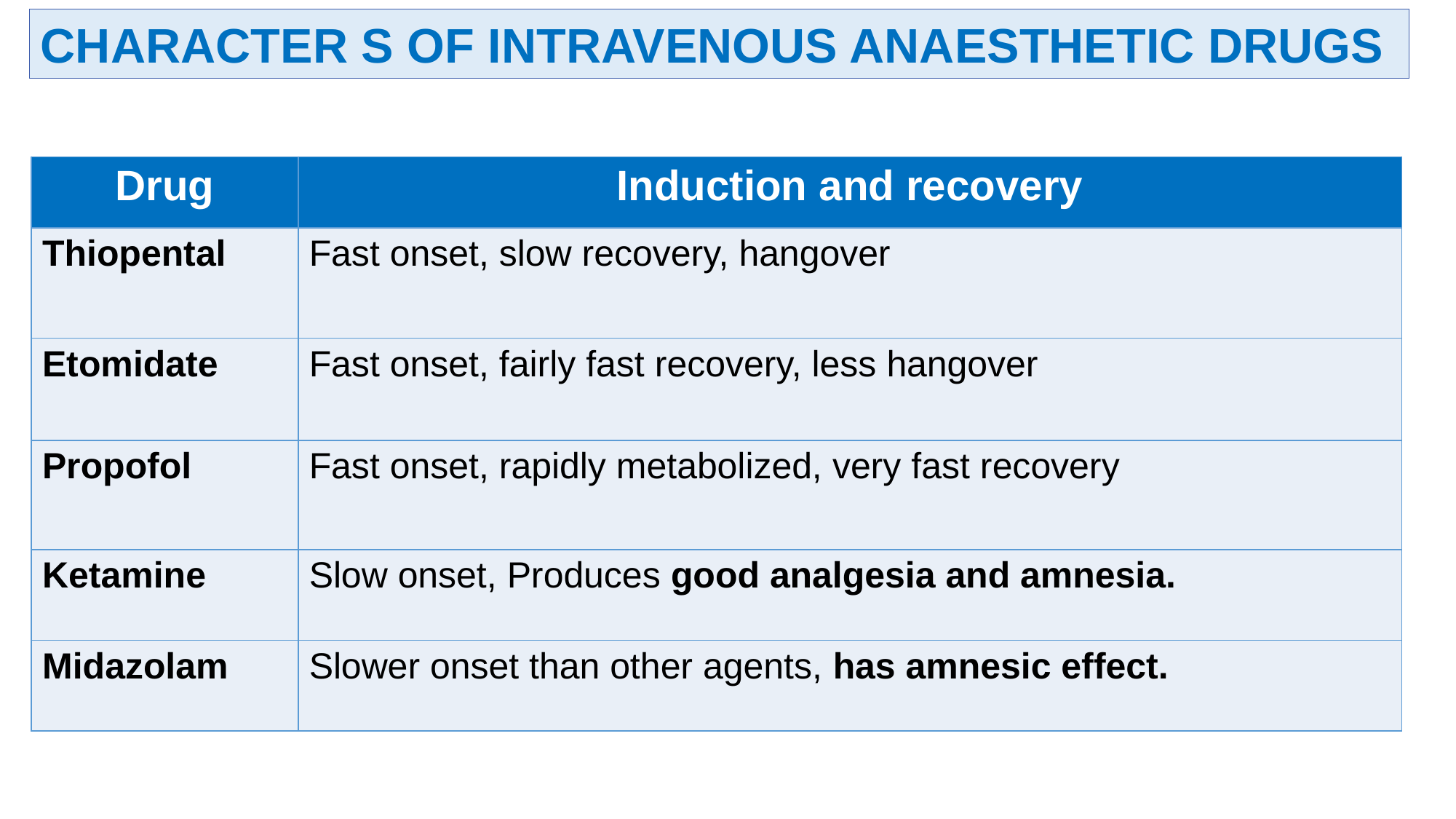

Character s of intravenous anaesthetic drugS
| Drug | Induction and recovery |
| --- | --- |
| Thiopental | Fast onset, slow recovery, hangover |
| Etomidate | Fast onset, fairly fast recovery, less hangover |
| Propofol | Fast onset, rapidly metabolized, very fast recovery |
| Ketamine | Slow onset, Produces good analgesia and amnesia. |
| Midazolam | Slower onset than other agents, has amnesic effect. |